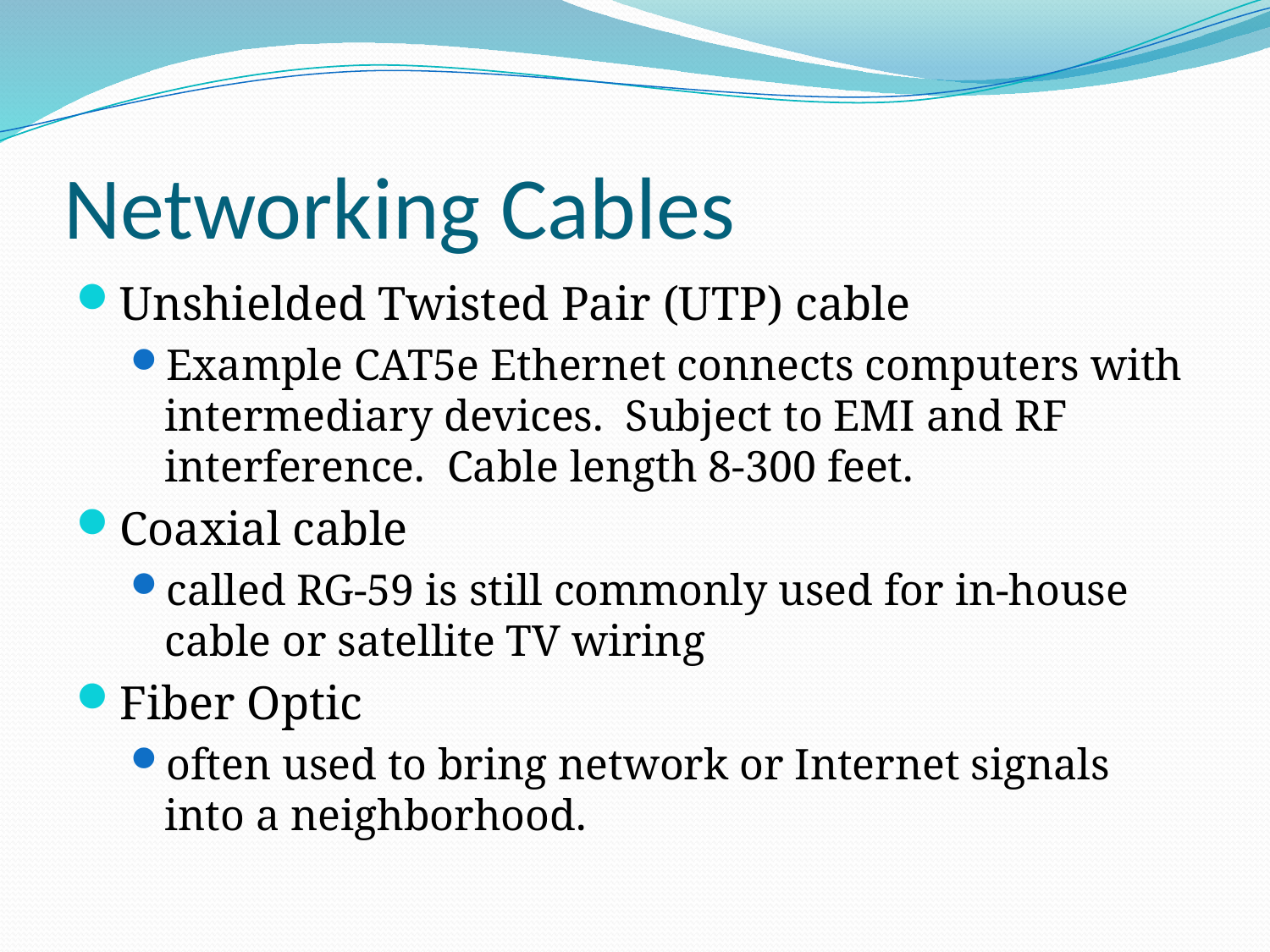

# Networking Cables
Unshielded Twisted Pair (UTP) cable
Example CAT5e Ethernet connects computers with intermediary devices.  Subject to EMI and RF interference.  Cable length 8-300 feet.
Coaxial cable
called RG-59 is still commonly used for in-house cable or satellite TV wiring
Fiber Optic
often used to bring network or Internet signals into a neighborhood.